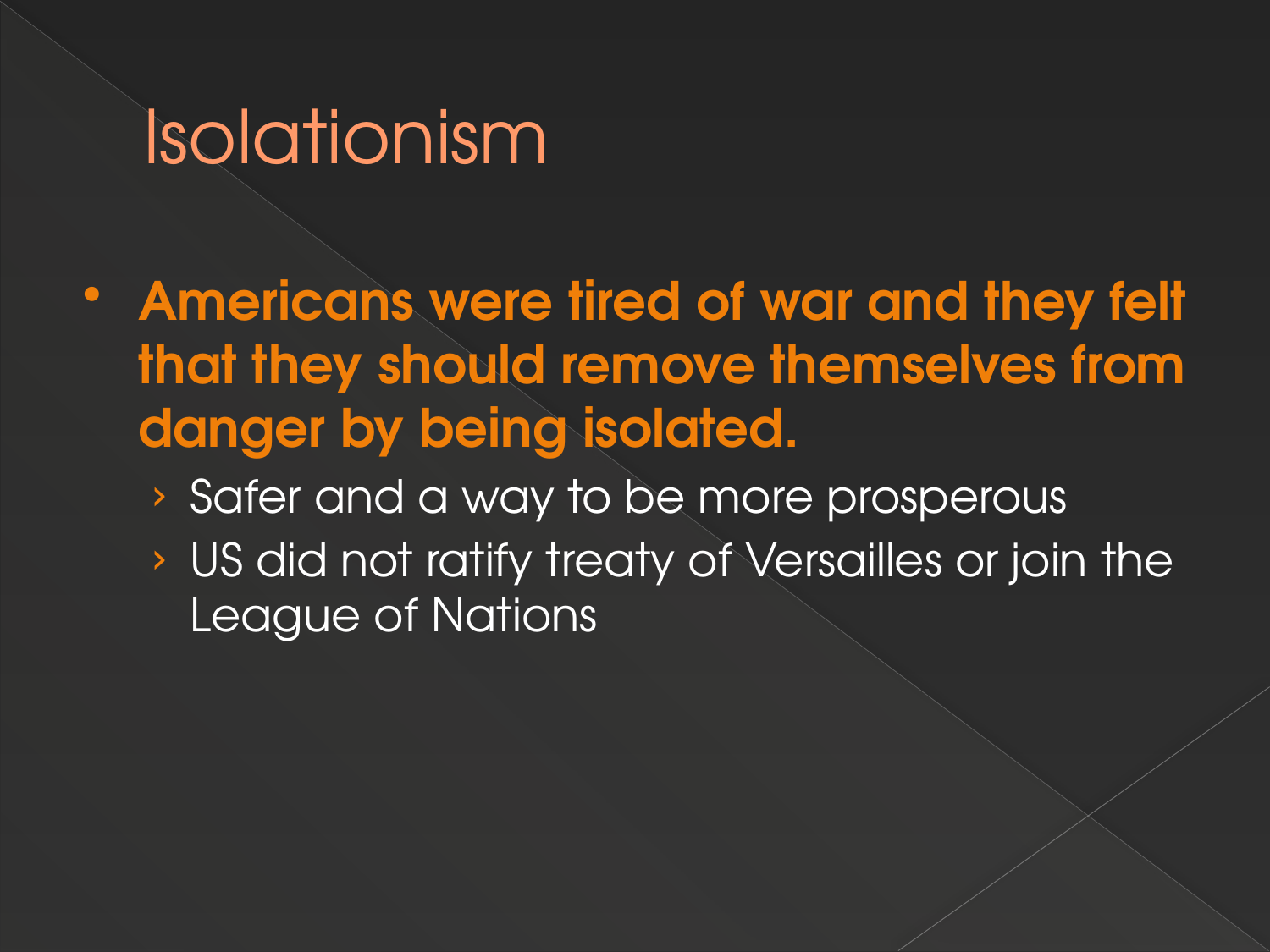

# Isolationism
Americans were tired of war and they felt that they should remove themselves from danger by being isolated.
Safer and a way to be more prosperous
US did not ratify treaty of Versailles or join the League of Nations